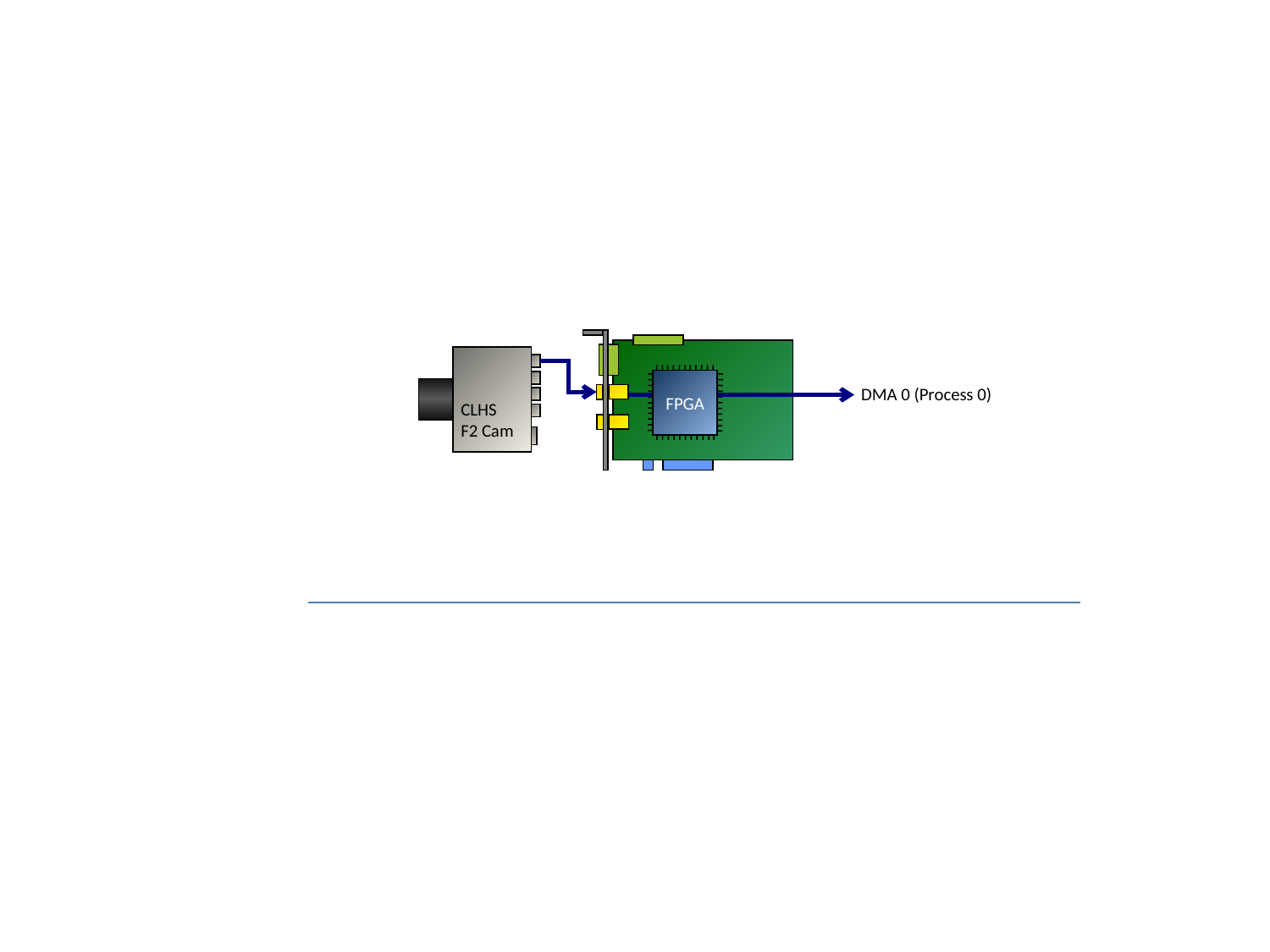

FPGA

DMA 0 (Process 0)

CLHS
F2 Cam